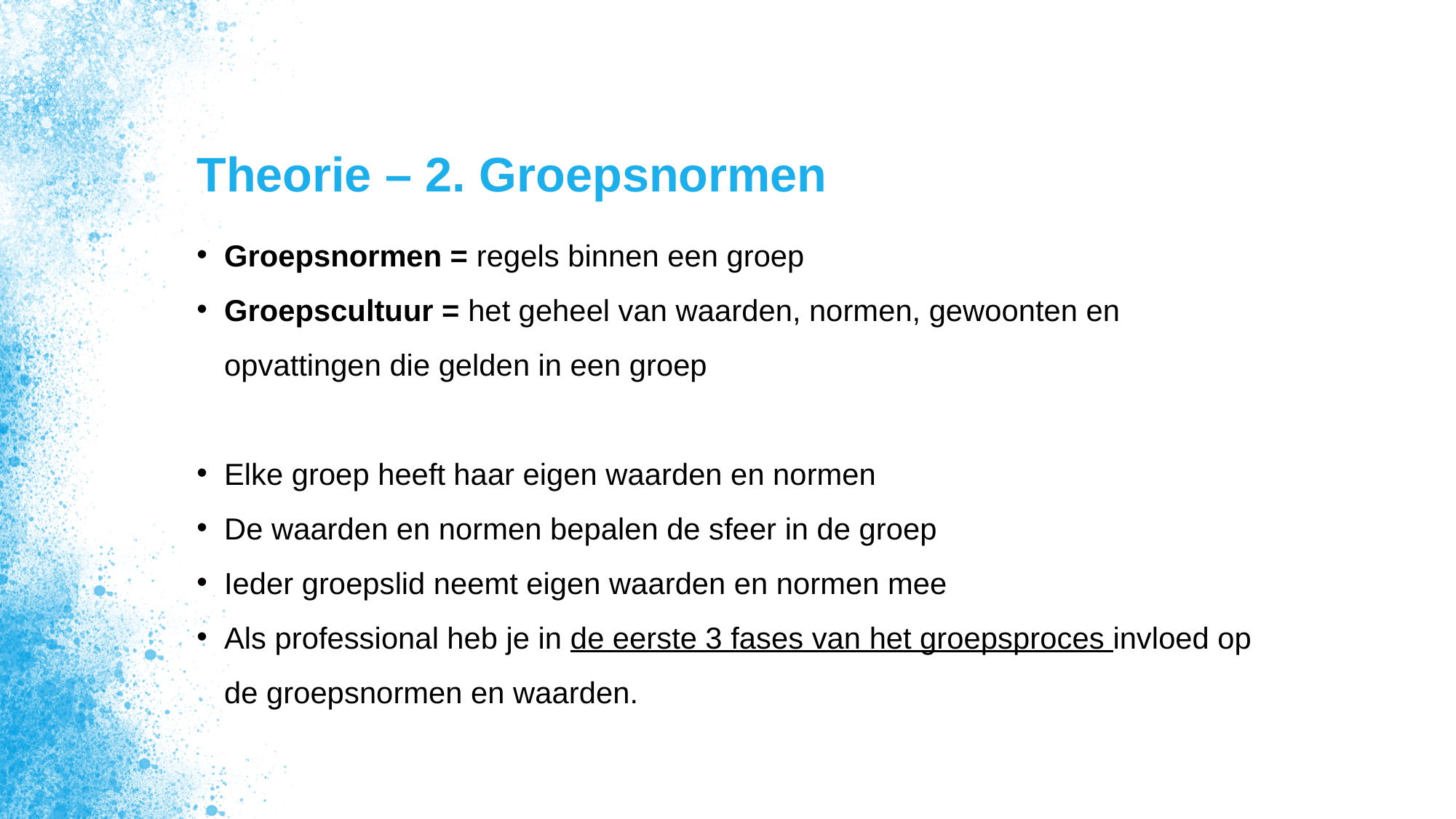

# Theorie – 2. Groepsnormen
Groepsnormen = regels binnen een groep
Groepscultuur = het geheel van waarden, normen, gewoonten en opvattingen die gelden in een groep

Elke groep heeft haar eigen waarden en normen
De waarden en normen bepalen de sfeer in de groep
Ieder groepslid neemt eigen waarden en normen mee
Als professional heb je in de eerste 3 fases van het groepsproces invloed op de groepsnormen en waarden.